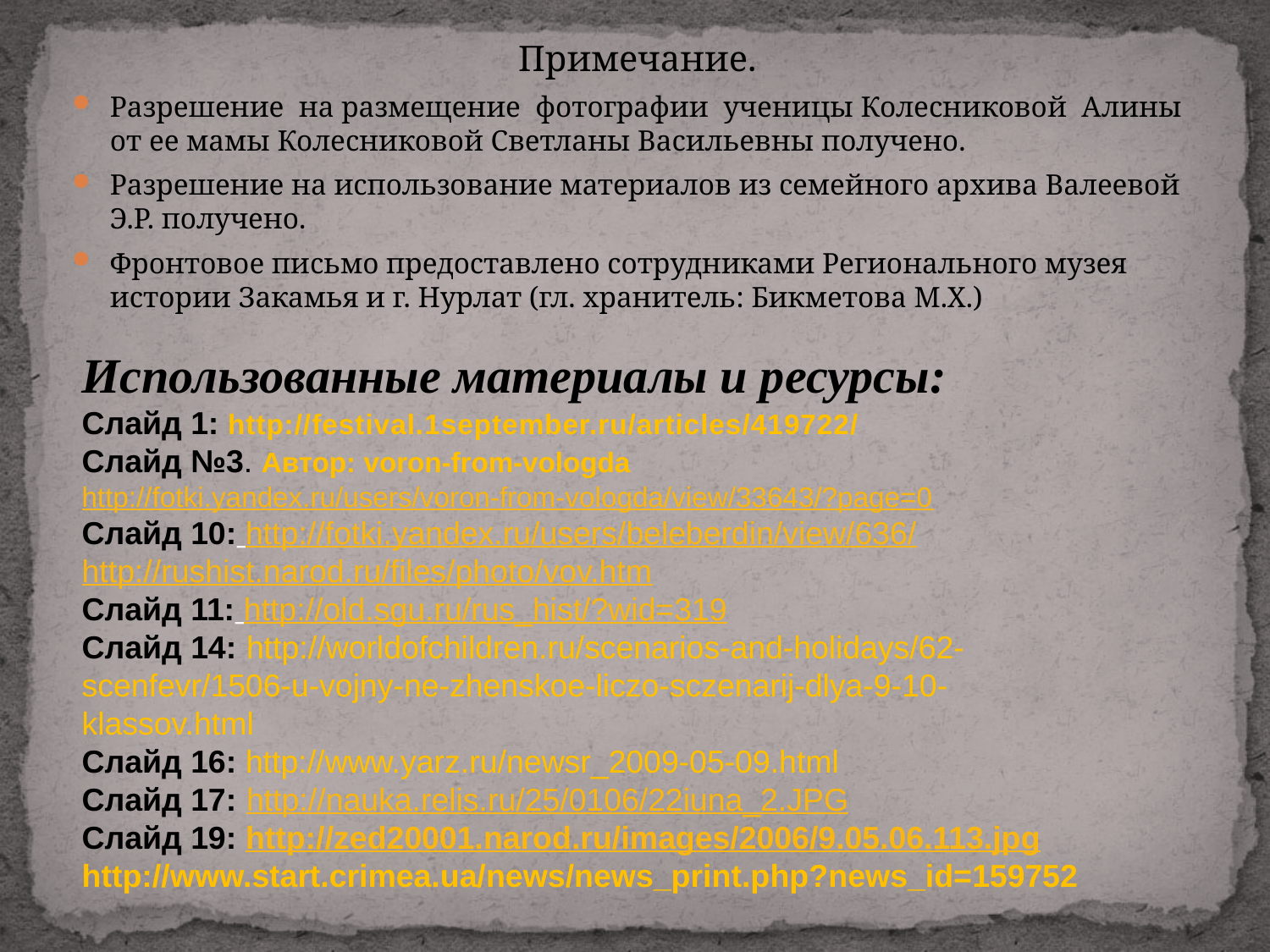

Примечание.
Разрешение  на размещение  фотографии  ученицы Колесниковой  Алины  от ее мамы Колесниковой Светланы Васильевны получено.
Разрешение на использование материалов из семейного архива Валеевой Э.Р. получено.
Фронтовое письмо предоставлено сотрудниками Регионального музея истории Закамья и г. Нурлат (гл. хранитель: Бикметова М.Х.)

Использованные материалы и ресурсы:
Слайд 1: http://festival.1september.ru/articles/419722/
Слайд №3. Автор: voron-from-vologda   http://fotki.yandex.ru/users/voron-from-vologda/view/33643/?page=0
Слайд 10: http://fotki.yandex.ru/users/beleberdin/view/636/
http://rushist.narod.ru/files/photo/vov.htm
Слайд 11: http://old.sgu.ru/rus_hist/?wid=319
Слайд 14: http://worldofchildren.ru/scenarios-and-holidays/62-scenfevr/1506-u-vojny-ne-zhenskoe-liczo-sczenarij-dlya-9-10-klassov.html
Слайд 16: http://www.yarz.ru/newsr_2009-05-09.html
Слайд 17: http://nauka.relis.ru/25/0106/22iuna_2.JPG
Слайд 19: http://zed20001.narod.ru/images/2006/9.05.06.113.jpg
http://www.start.crimea.ua/news/news_print.php?news_id=159752